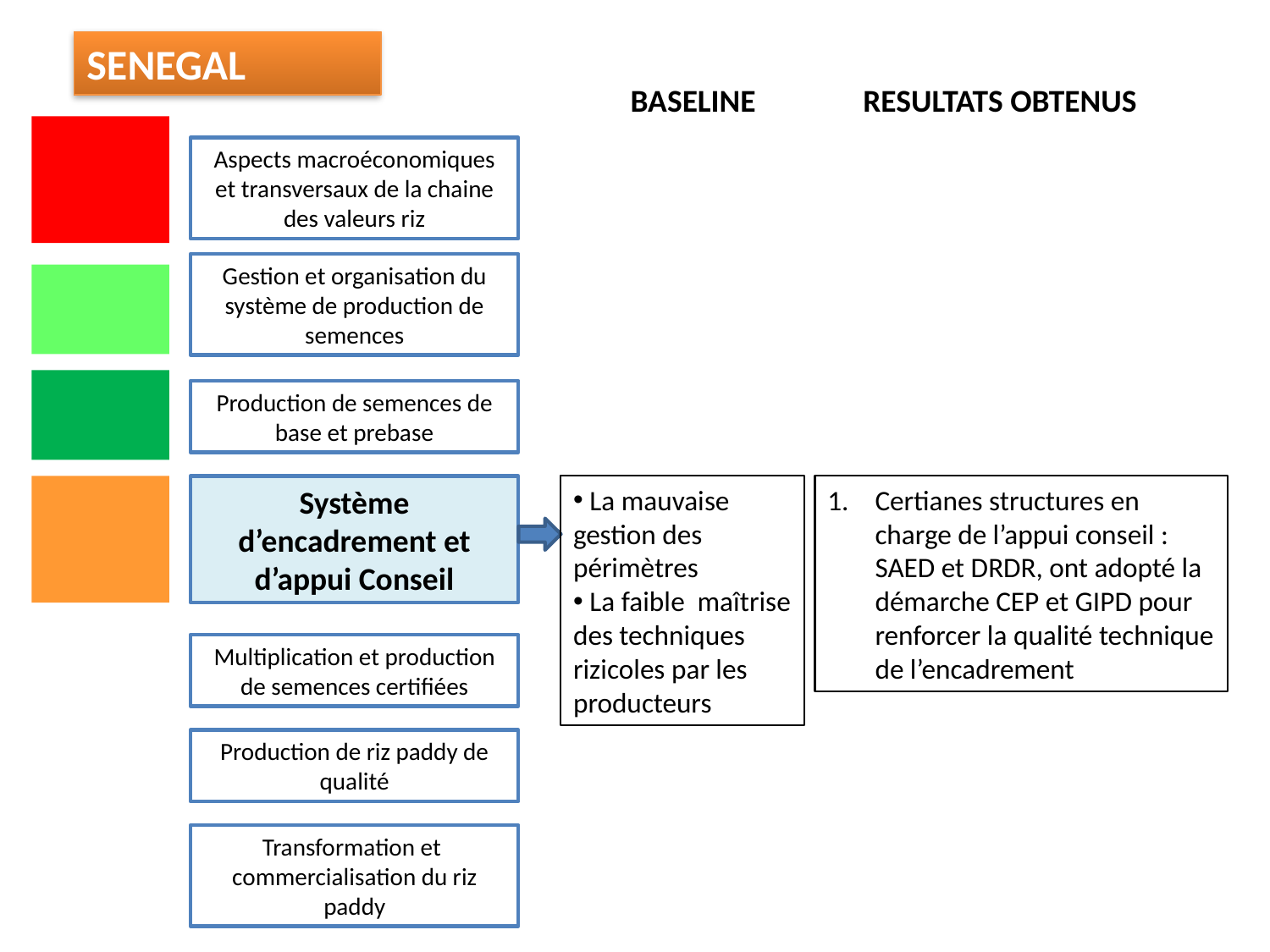

SENEGAL
BASELINE
RESULTATS OBTENUS

Aspects macroéconomiques et transversaux de la chaine des valeurs riz
Gestion et organisation du système de production de semences

Production de semences de base et prebase

Système d’encadrement et d’appui Conseil
 La mauvaise gestion des périmètres
 La faible  maîtrise des techniques rizicoles par les producteurs
Certianes structures en charge de l’appui conseil : SAED et DRDR, ont adopté la démarche CEP et GIPD pour renforcer la qualité technique de l’encadrement

Multiplication et production de semences certifiées
Production de riz paddy de qualité
Transformation et  commercialisation du riz paddy